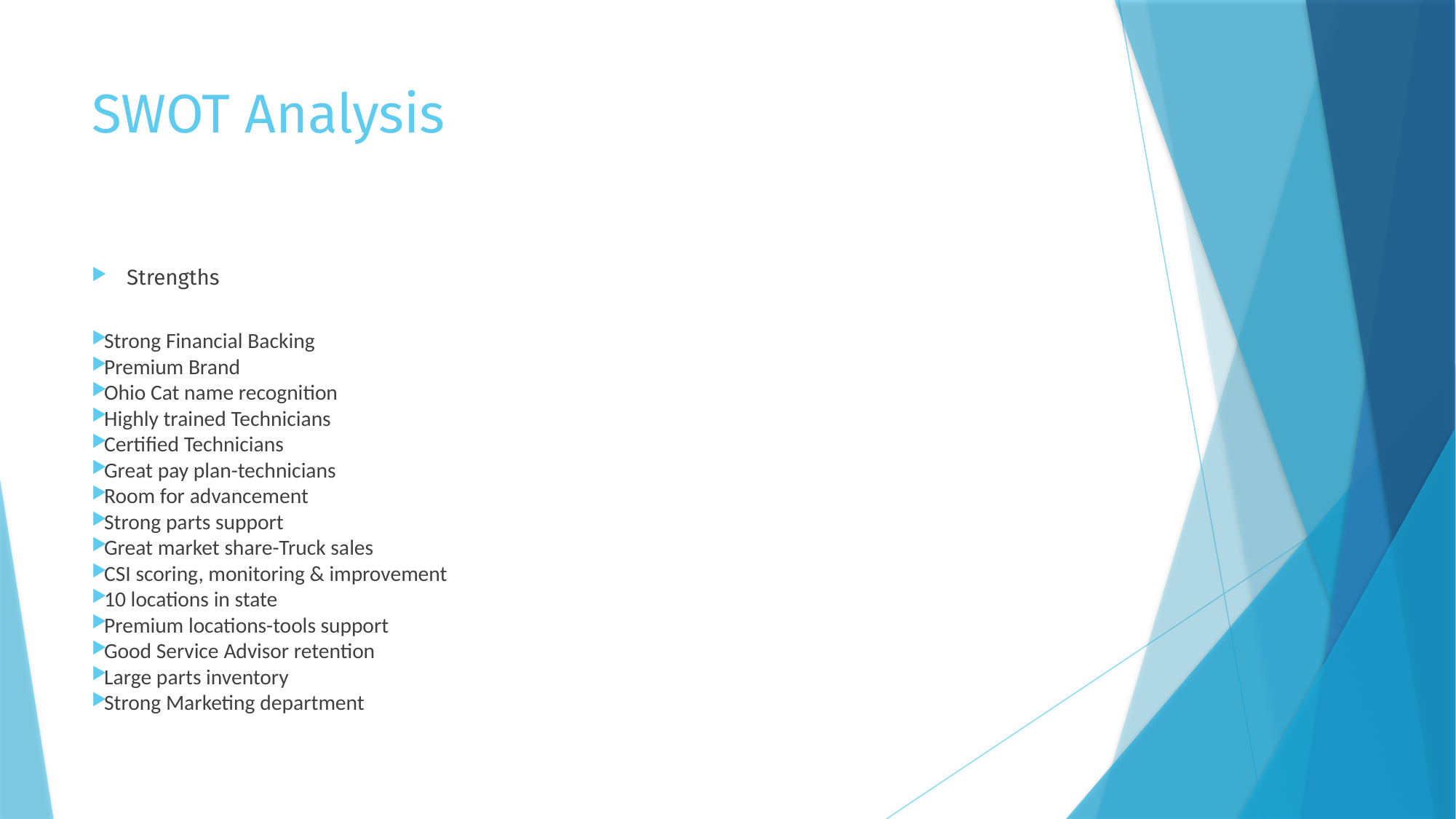

# SWOT Analysis
Strengths

Strong Financial Backing
Premium Brand
Ohio Cat name recognition
Highly trained Technicians
Certified Technicians
Great pay plan-technicians
Room for advancement
Strong parts support
Great market share-Truck sales
CSI scoring, monitoring & improvement
10 locations in state
Premium locations-tools support
Good Service Advisor retention
Large parts inventory
Strong Marketing department